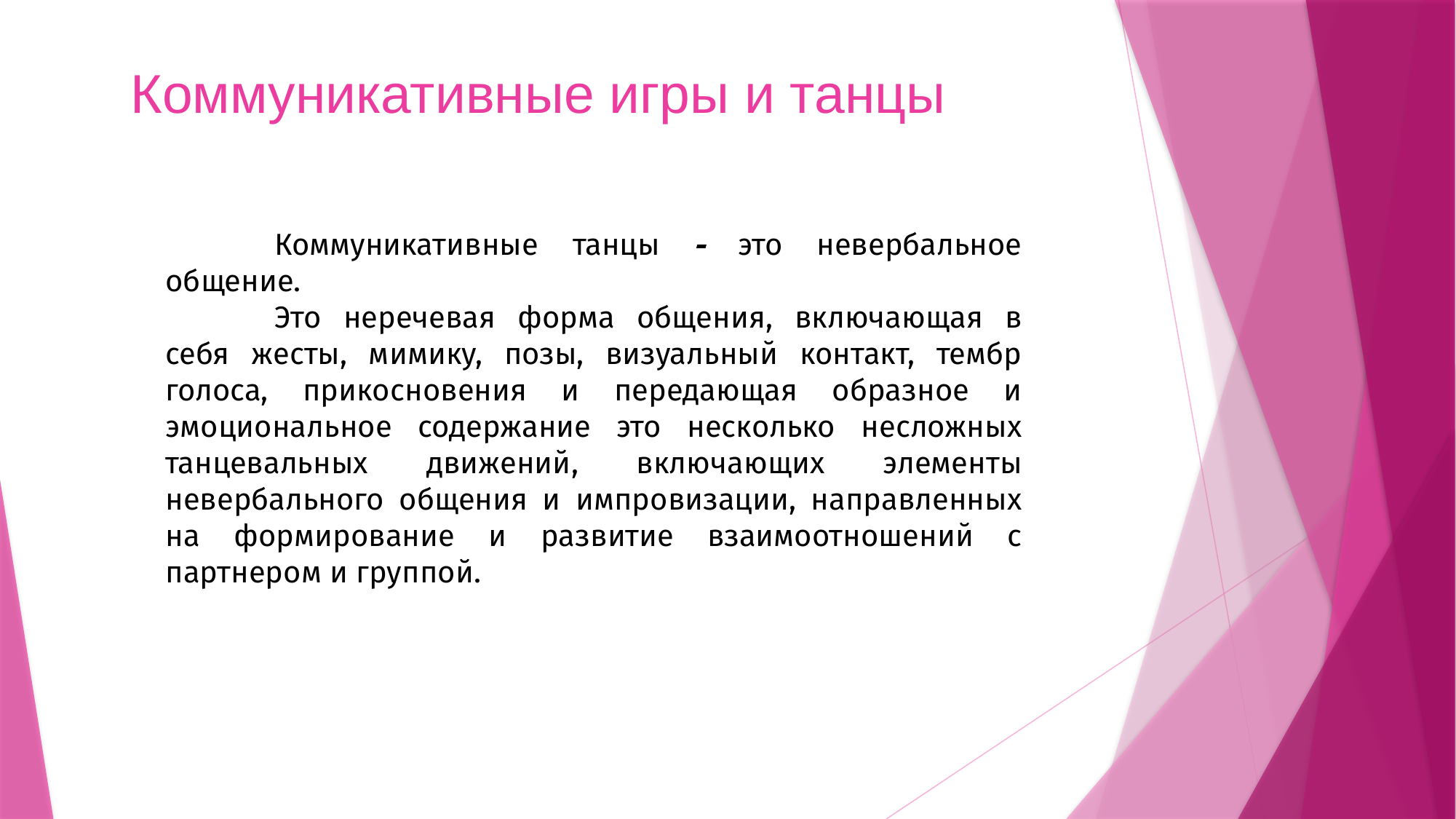

# Коммуникативные игры и танцы
	Коммуникативные танцы − это невербальное общение.
	Это неречевая форма общения, включающая в себя жесты, мимику, позы, визуальный контакт, тембр голоса, прикосновения и передающая образное и эмоциональное содержание это несколько несложных танцевальных движений, включающих элементы невербального общения и импровизации, направленных на формирование и развитие взаимоотношений с партнером и группой.